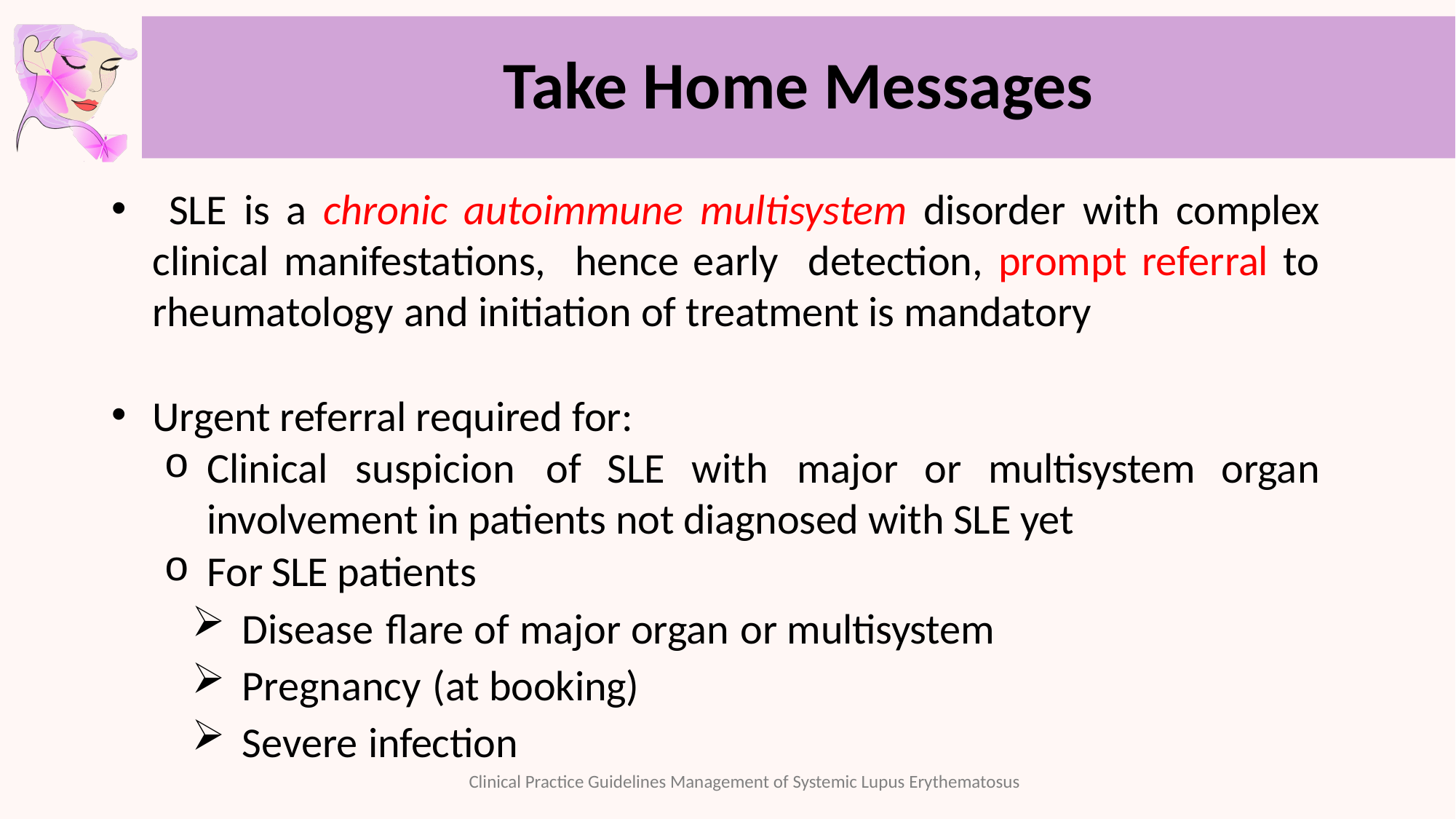

# Take Home Messages
 SLE is a chronic autoimmune multisystem disorder with complex clinical manifestations,  hence early  detection, prompt referral to rheumatology and initiation of treatment is mandatory

Urgent referral required for:
Clinical suspicion of SLE with major or multisystem organ involvement in patients not diagnosed with SLE yet
For SLE patients
 Disease flare of major organ or multisystem
 Pregnancy (at booking)
 Severe infection